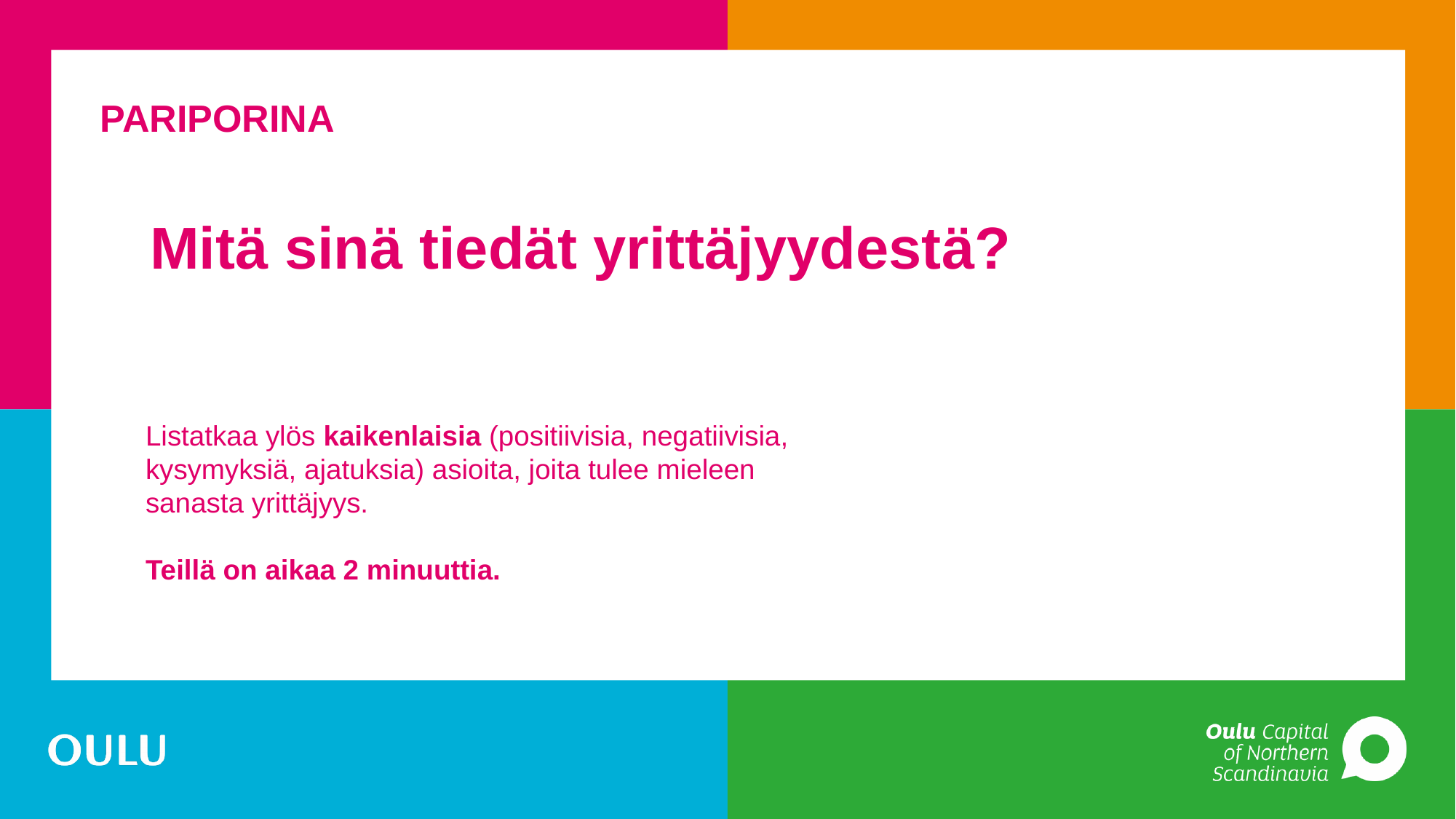

# PARIPORINA
Mitä sinä tiedät yrittäjyydestä?
Listatkaa ylös kaikenlaisia (positiivisia, negatiivisia, kysymyksiä, ajatuksia) asioita, joita tulee mieleen sanasta yrittäjyys.

Teillä on aikaa 2 minuuttia.